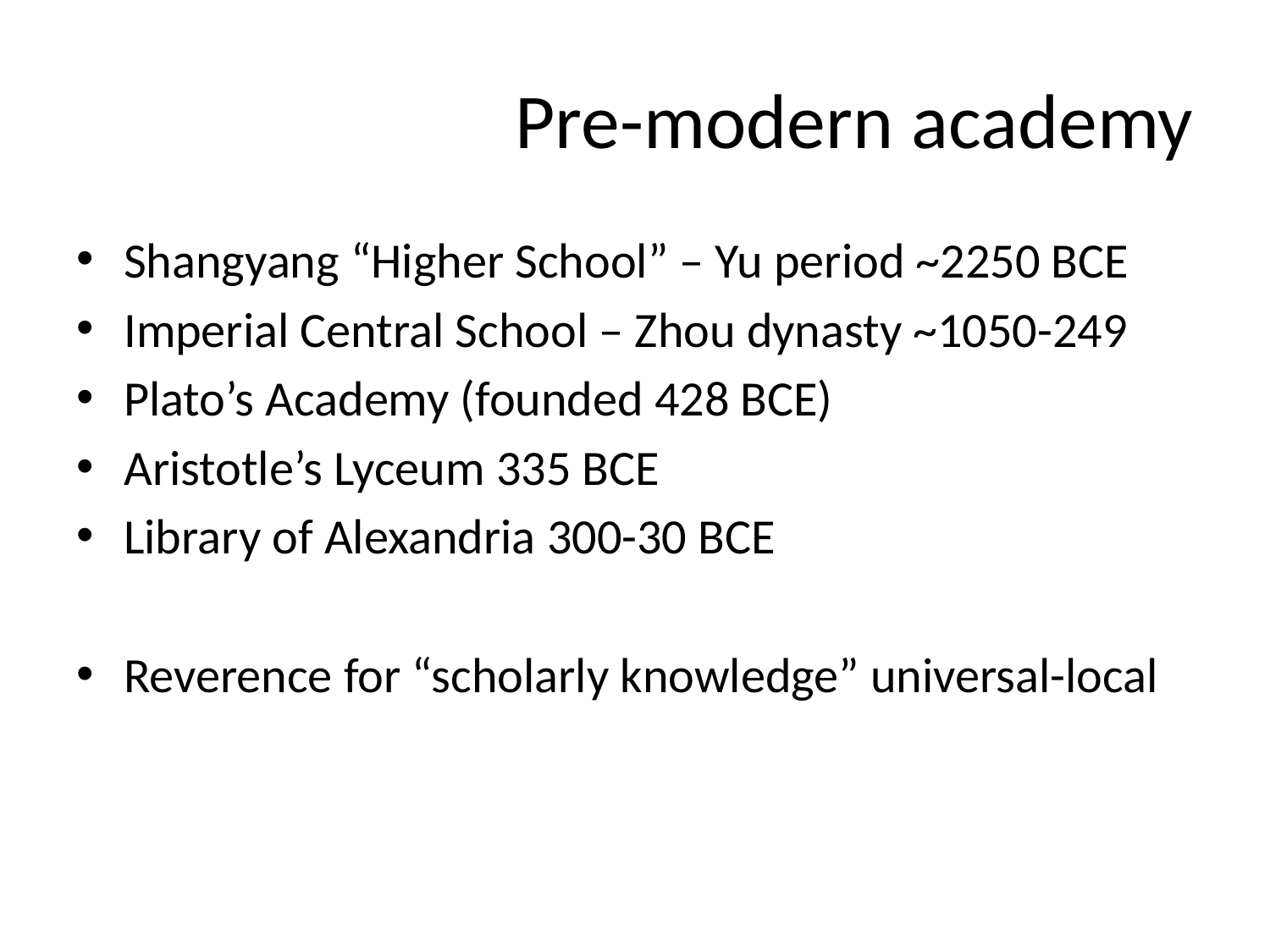

# Pre-modern academy
Shangyang “Higher School” – Yu period ~2250 BCE
Imperial Central School – Zhou dynasty ~1050-249
Plato’s Academy (founded 428 BCE)
Aristotle’s Lyceum 335 BCE
Library of Alexandria 300-30 BCE

Reverence for “scholarly knowledge” universal-local